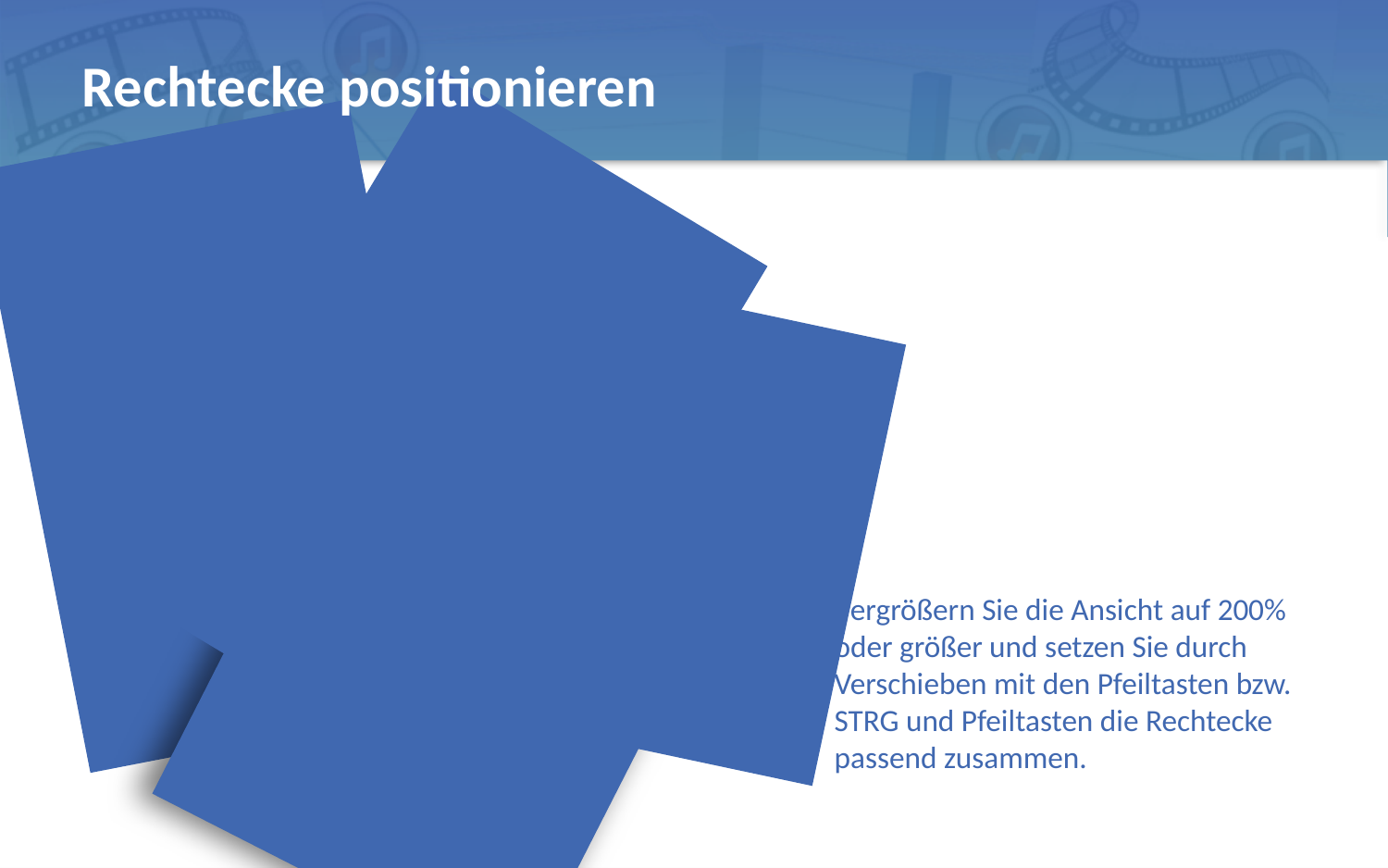

# Rechtecke positionieren

Vergrößern Sie die Ansicht auf 200% oder größer und setzen Sie durch Verschieben mit den Pfeiltasten bzw. STRG und Pfeiltasten die Rechtecke passend zusammen.